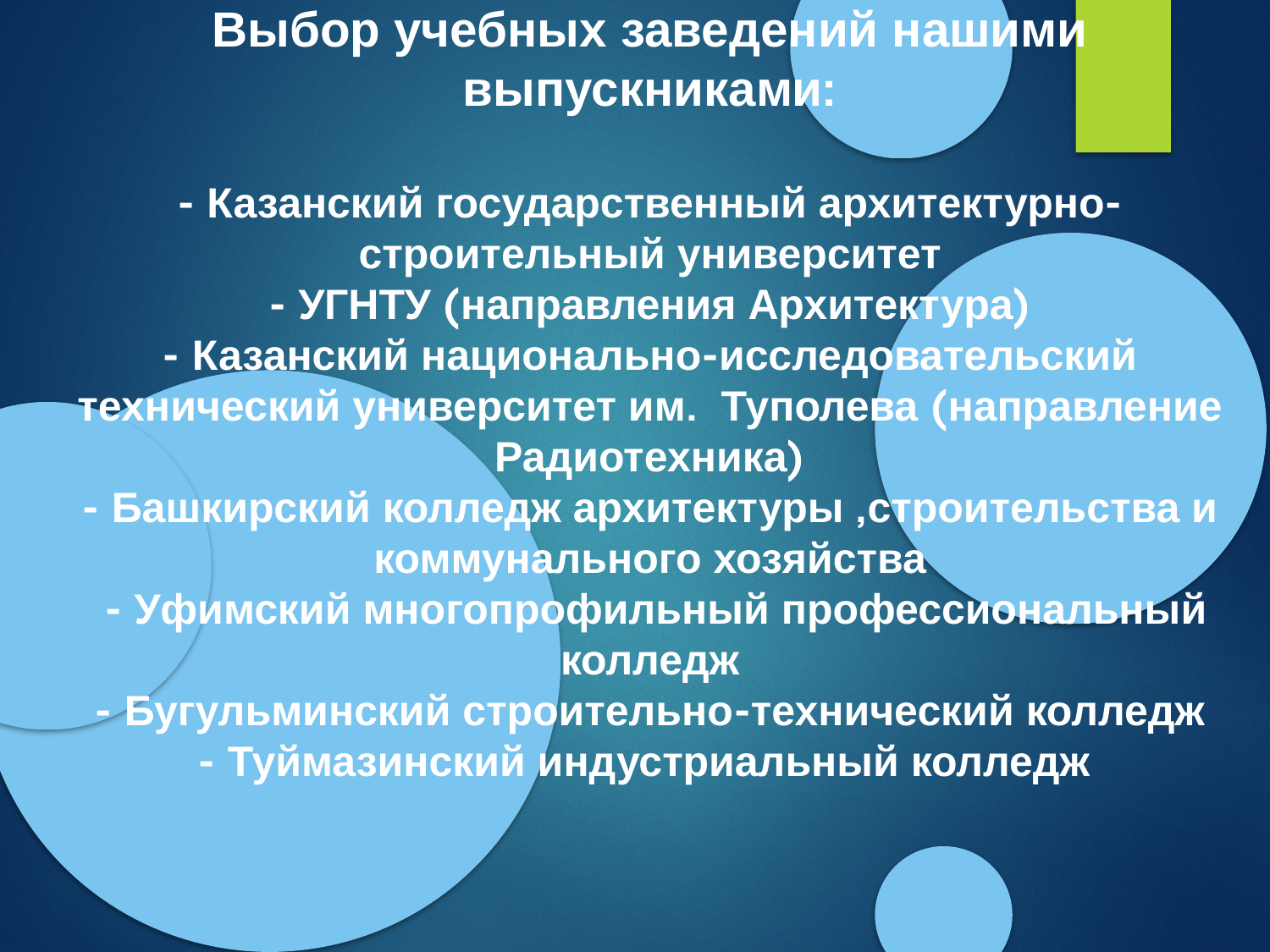

Выбор учебных заведений нашими выпускниками:

- Казанский государственный архитектурно-строительный университет
- УГНТУ (направления Архитектура)
- Казанский национально-исследовательский технический университет им.  Туполева (направление Радиотехника)
- Башкирский колледж архитектуры ,строительства и коммунального хозяйства
 - Уфимский многопрофильный профессиональный колледж
- Бугульминский строительно-технический колледж
- Туймазинский индустриальный колледж